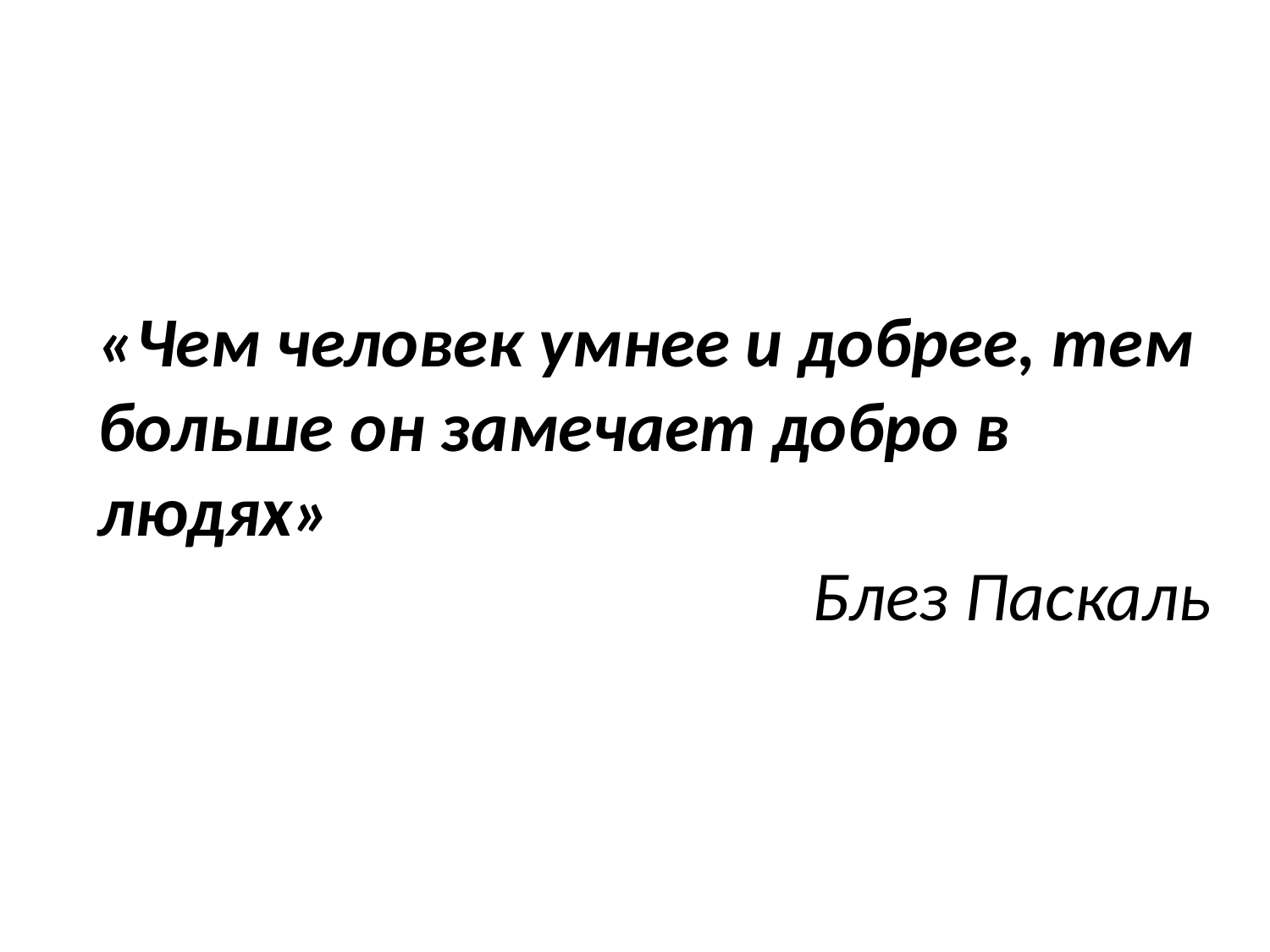

# «Чем человек умнее и добрее, тем больше он замечает добро в людях» Блез Паскаль